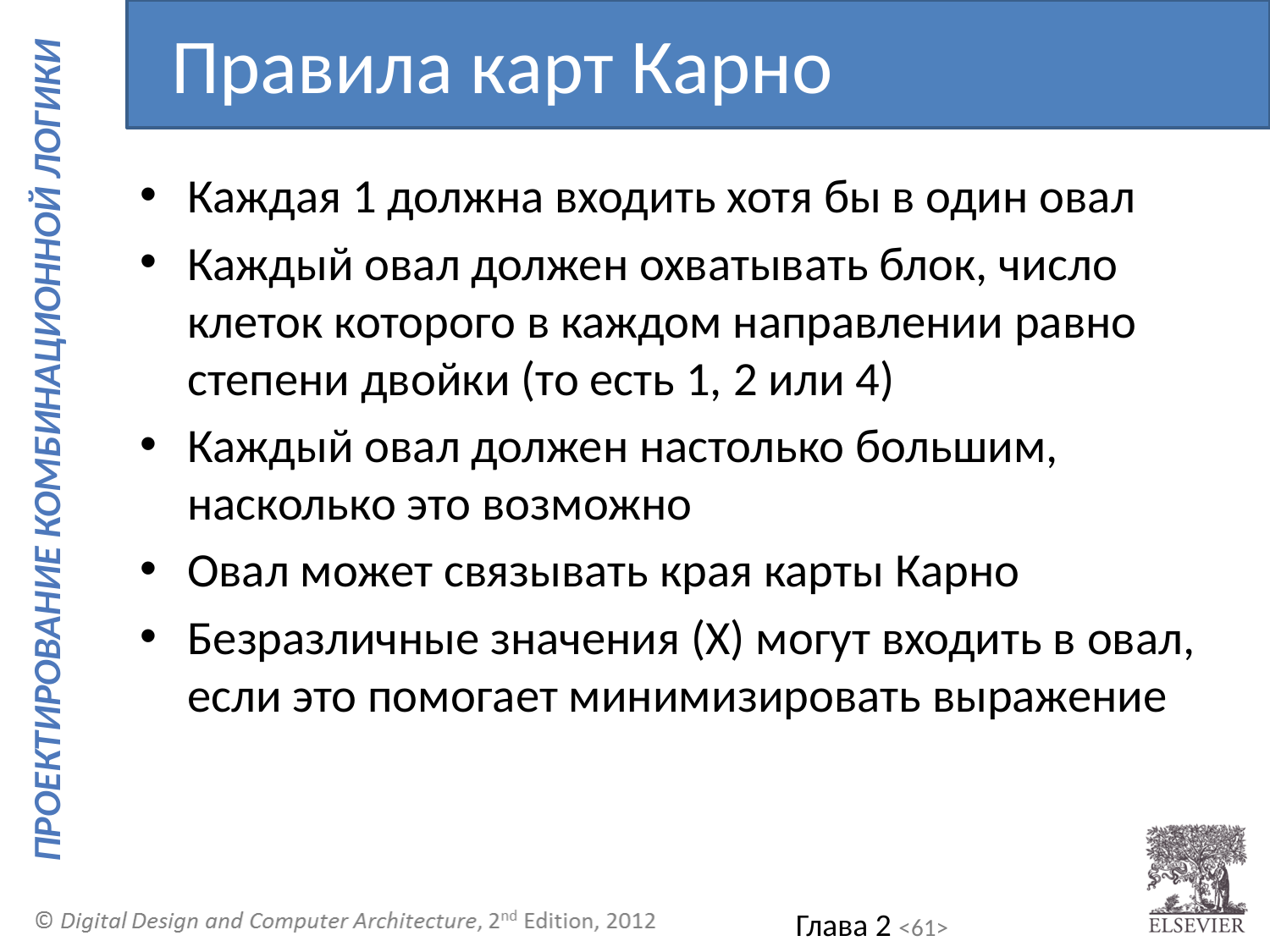

Правила карт Карно
Каждая 1 должна входить хотя бы в один овал
Каждый овал должен охватывать блок, число клеток которого в каждом направлении равно степени двойки (то есть 1, 2 или 4)
Каждый овал должен настолько большим, насколько это возможно
Овал может связывать края карты Карно
Безразличные значения (X) могут входить в овал, если это помогает минимизировать выражение